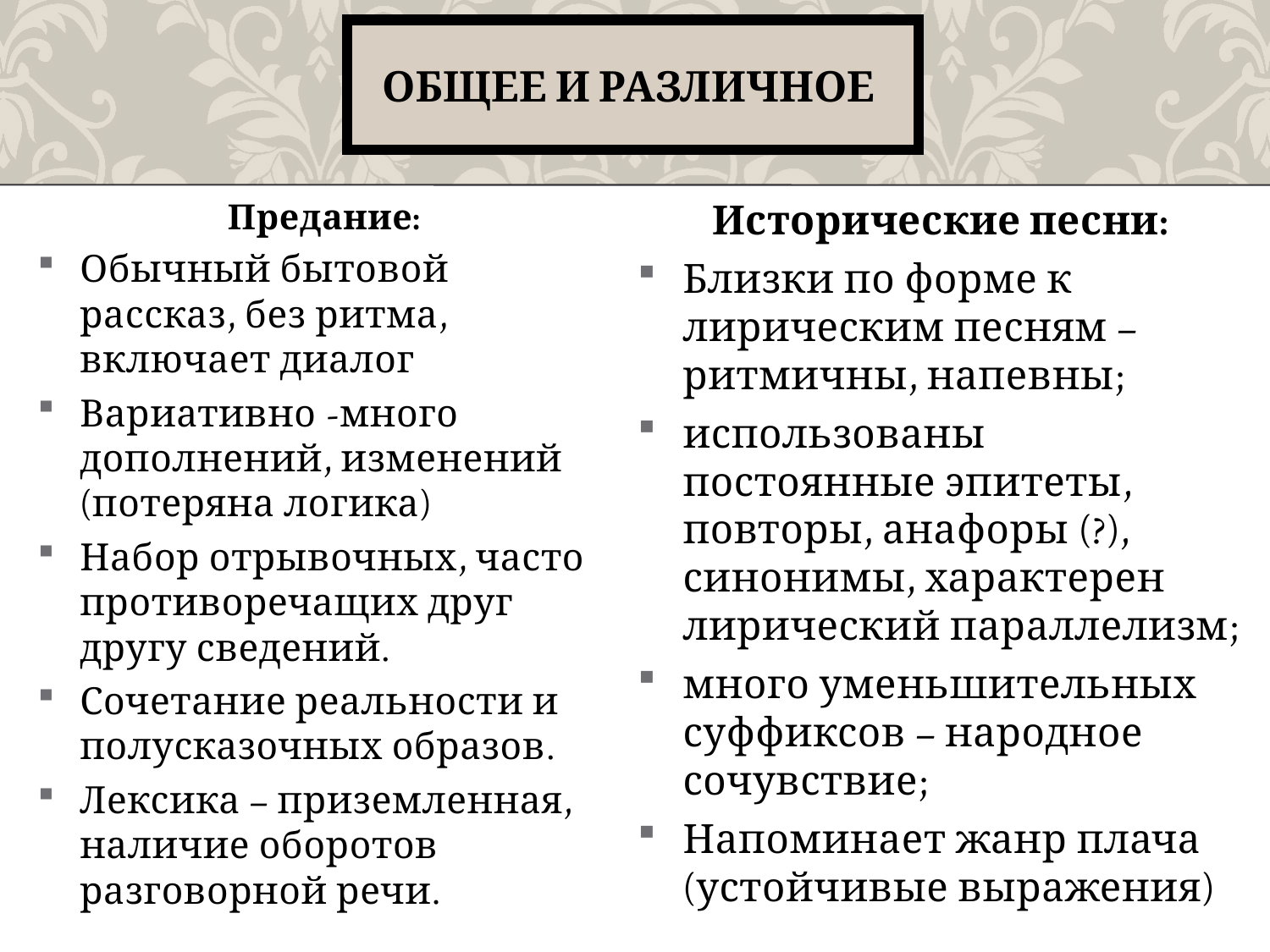

# Общее и различное
Предание:
Обычный бытовой рассказ, без ритма, включает диалог
Вариативно -много дополнений, изменений (потеряна логика)
Набор отрывочных, часто противоречащих друг другу сведений.
Сочетание реальности и полусказочных образов.
Лексика – приземленная, наличие оборотов разговорной речи.
Исторические песни:
Близки по форме к лирическим песням – ритмичны, напевны;
использованы постоянные эпитеты, повторы, анафоры (?), синонимы, характерен лирический параллелизм;
много уменьшительных суффиксов – народное сочувствие;
Напоминает жанр плача (устойчивые выражения)